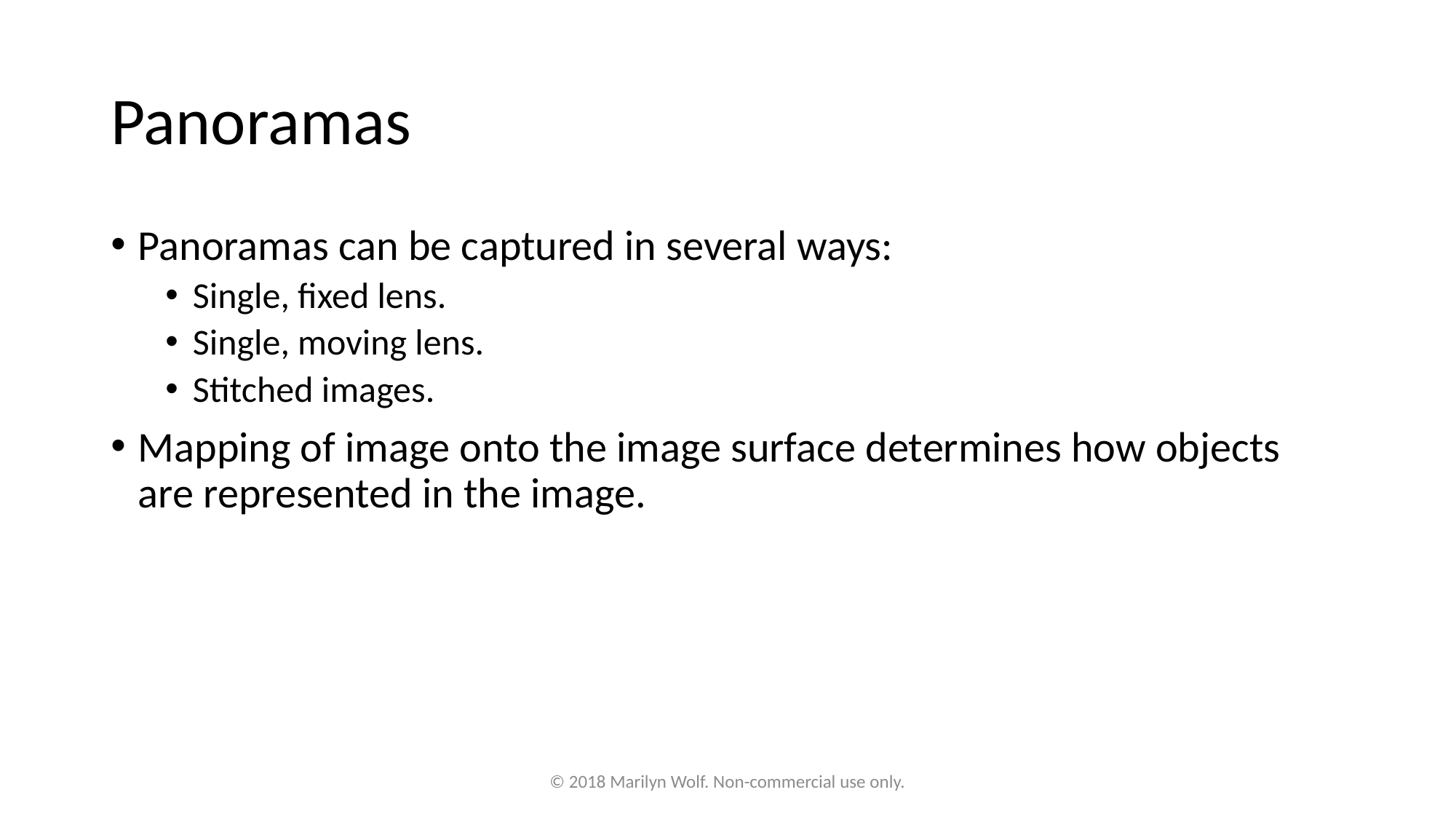

# Panoramas
Panoramas can be captured in several ways:
Single, fixed lens.
Single, moving lens.
Stitched images.
Mapping of image onto the image surface determines how objects are represented in the image.
© 2018 Marilyn Wolf. Non-commercial use only.